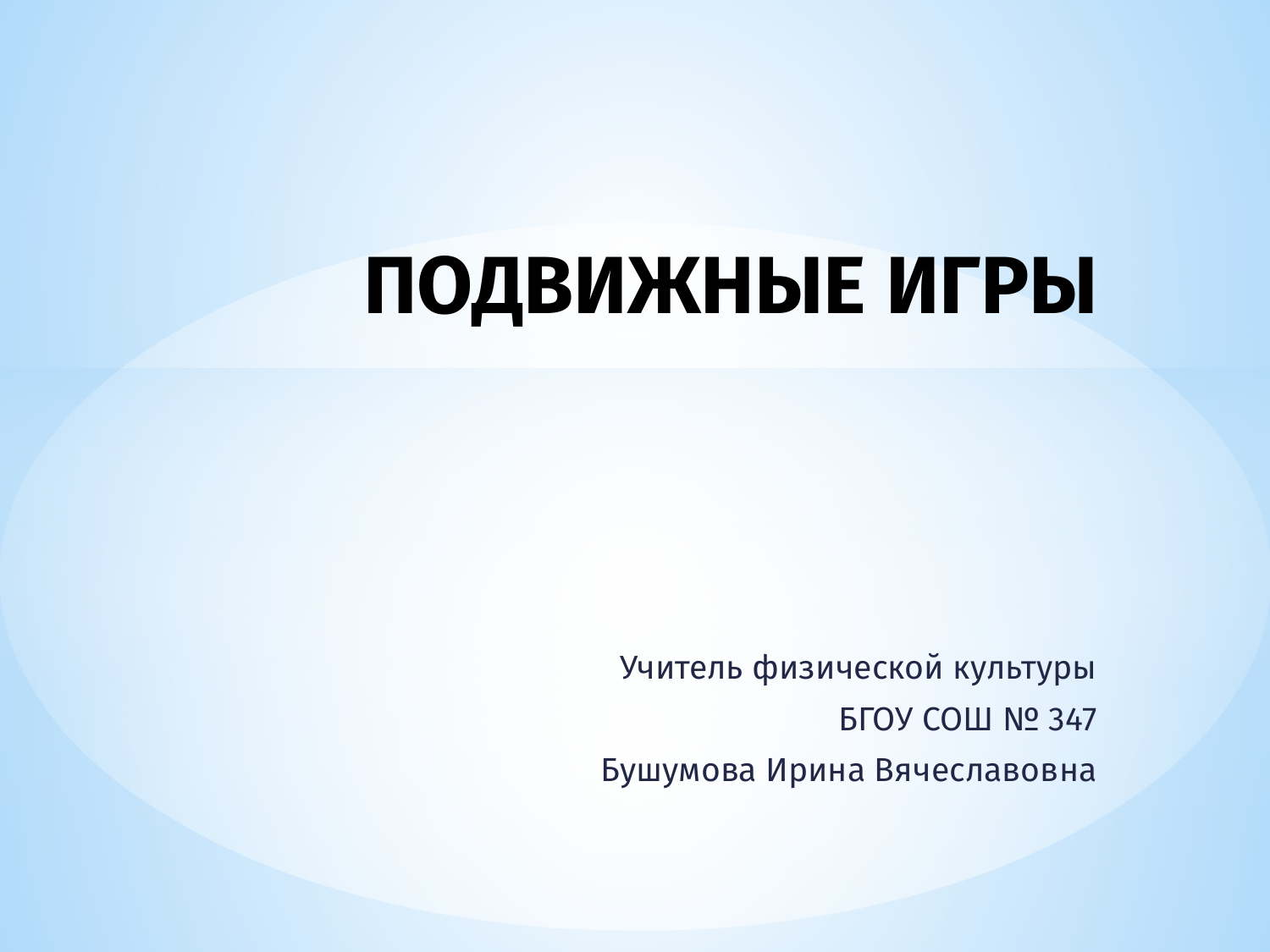

# ПОДВИЖНЫЕ ИГРЫ
Учитель физической культуры
БГОУ СОШ № 347
Бушумова Ирина Вячеславовна